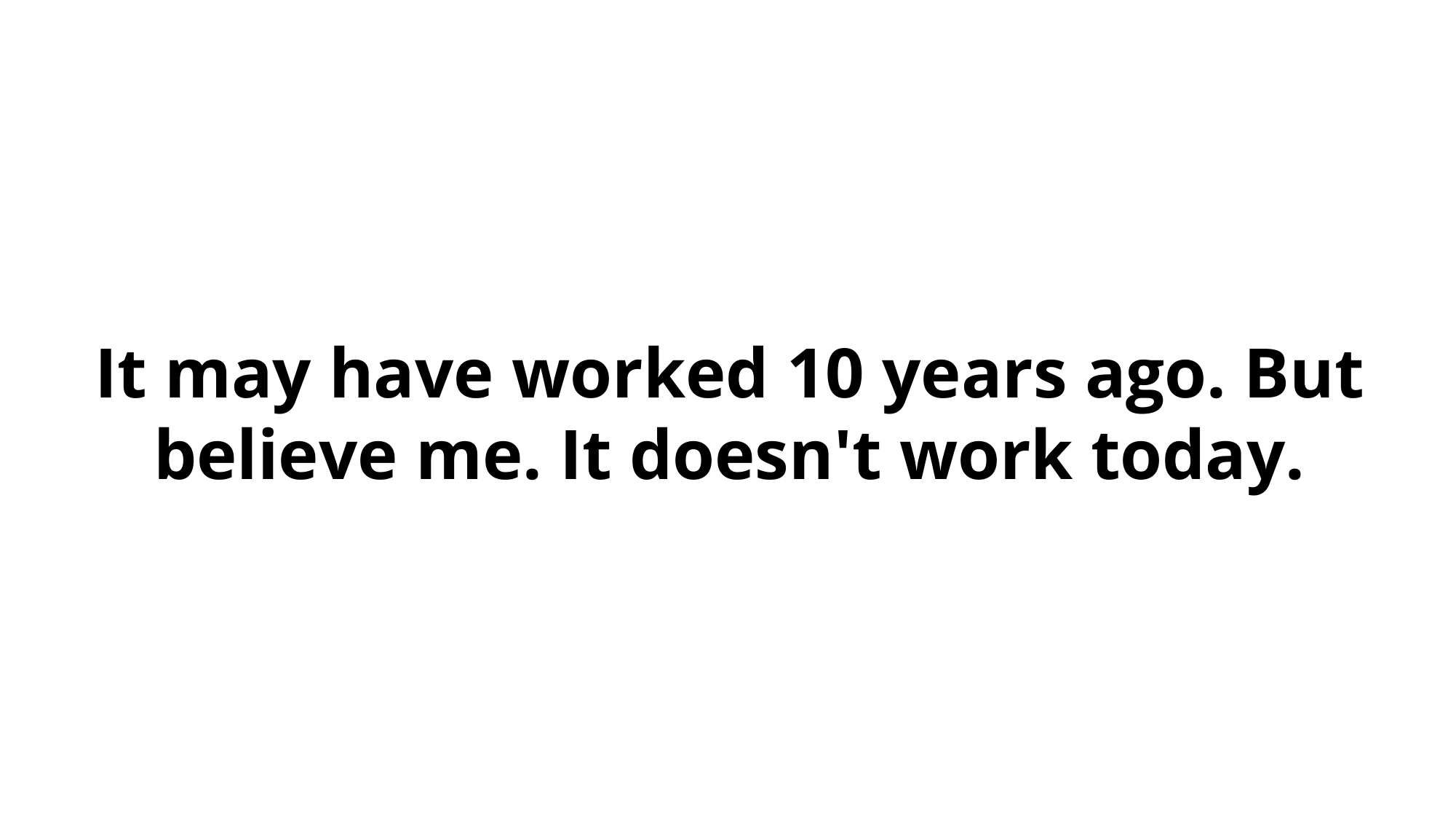

It may have worked 10 years ago. But believe me. It doesn't work today.